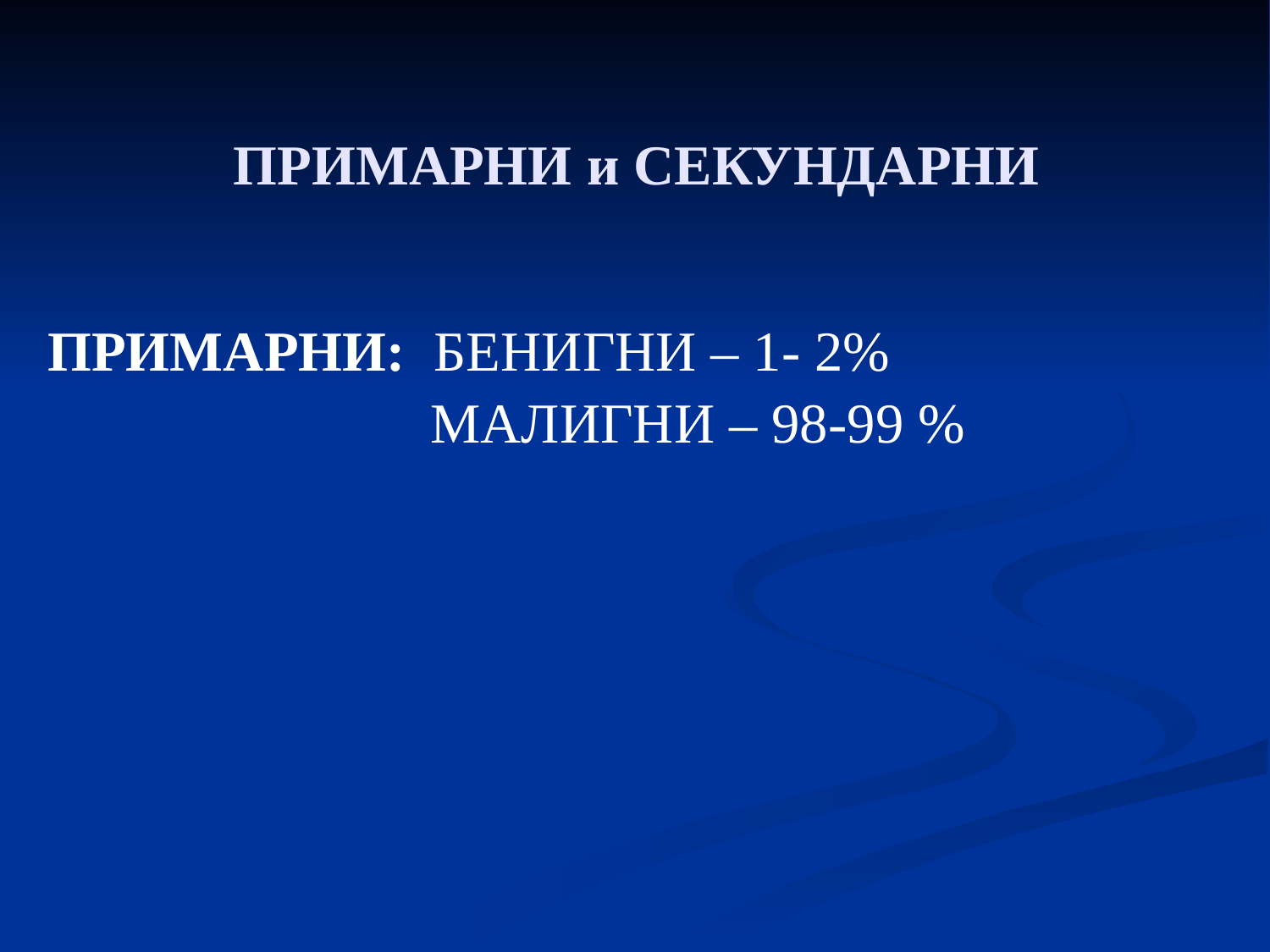

# ПРИМАРНИ и СЕКУНДАРНИ
ПРИМАРНИ:  БЕНИГНИ – 1- 2%
                           МАЛИГНИ – 98-99 %